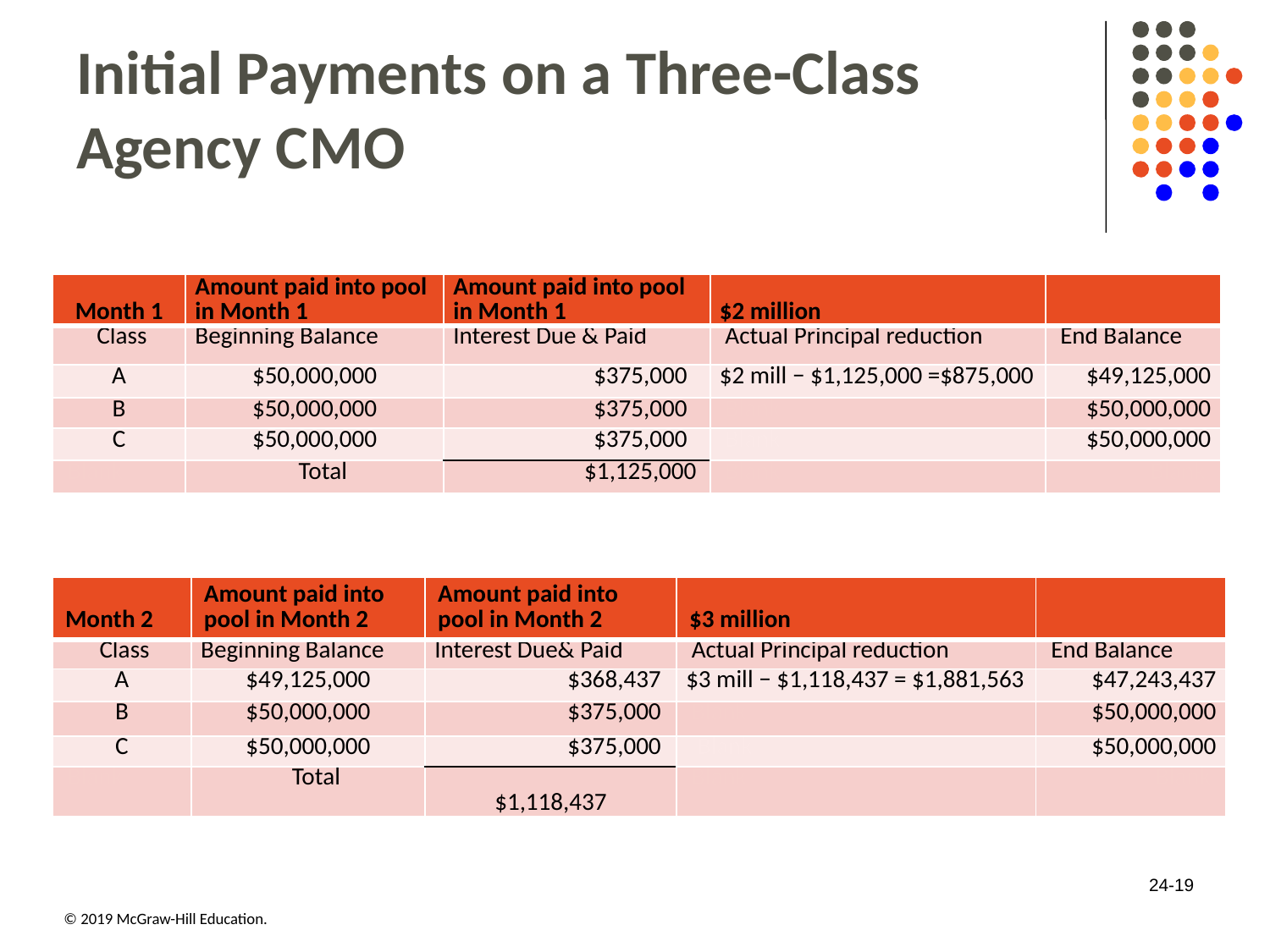

# Initial Payments on a Three-Class Agency C  M  O
| Month 1 | Amount paid into pool in Month 1 | Amount paid into pool in Month 1 | $2 million | Blank |
| --- | --- | --- | --- | --- |
| Class | Beginning Balance | Interest Due & Paid | Actual Principal reduction | End Balance |
| A | $50,000,000 | $375,000 | $2 mill − $1,125,000 =$875,000 | $49,125,000 |
| B | $50,000,000 | $375,000 | Blank | $50,000,000 |
| C | $50,000,000 | $375,000 | Blank | $50,000,000 |
| Blank | Total | $1,125,000 | Blank | Blank |
| Month 2 | Amount paid into pool in Month 2 | Amount paid into pool in Month 2 | $3 million | Blank |
| --- | --- | --- | --- | --- |
| Class | Beginning Balance | Interest Due& Paid | Actual Principal reduction | End Balance |
| A | $49,125,000 | $368,437 | $3 mill − $1,118,437 = $1,881,563 | $47,243,437 |
| B | $50,000,000 | $375,000 | Blank | $50,000,000 |
| C | $50,000,000 | $375,000 | Blank | $50,000,000 |
| Blank | Total | $1,118,437 | Blank | Blank |
24-19